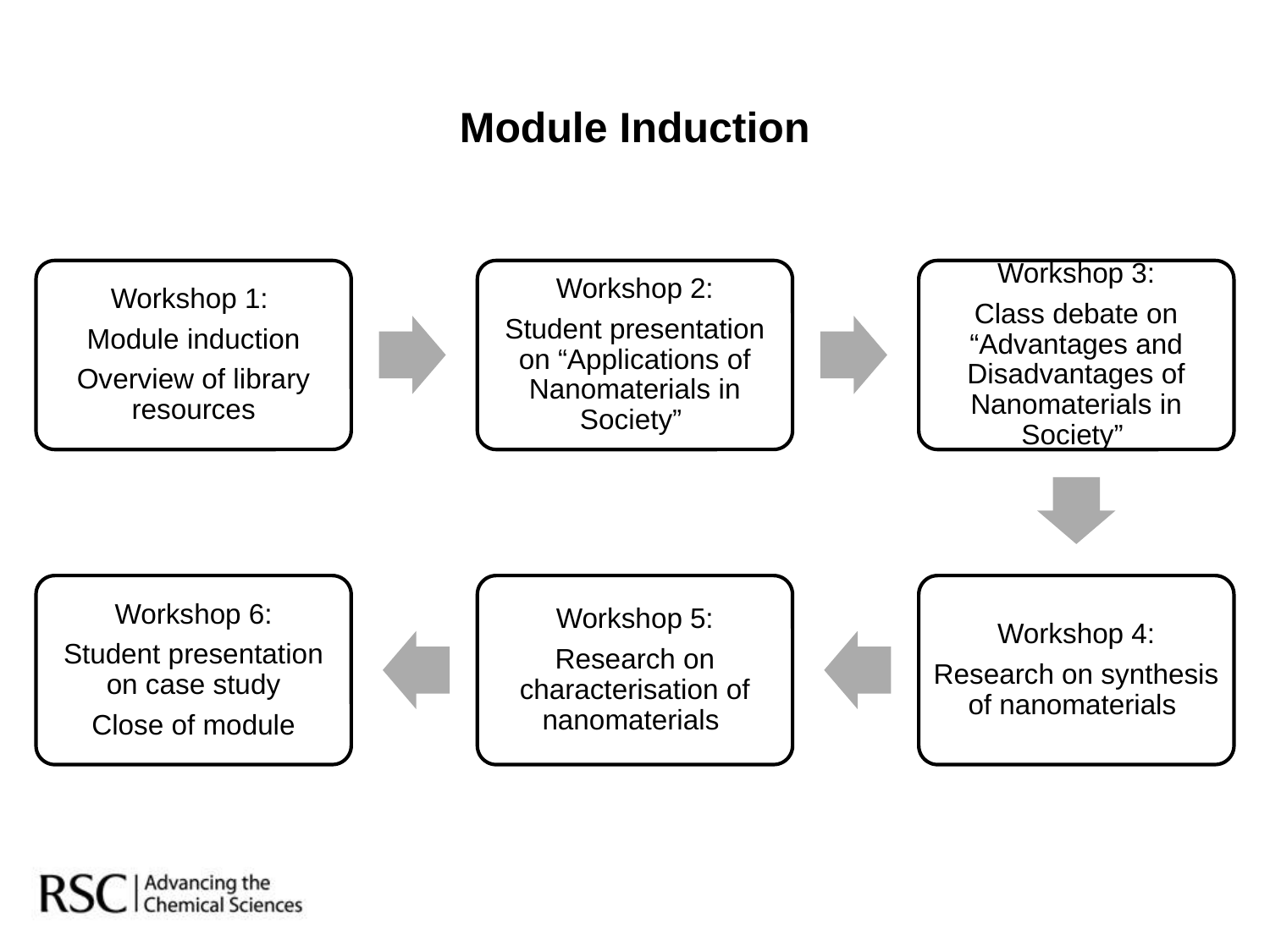

# Module Induction
Workshop 1:
Module induction
Overview of library resources

Workshop 2:
Student presentation on “Applications of Nanomaterials in Society”

Workshop 3:
Class debate on “Advantages and Disadvantages of Nanomaterials in Society”

Workshop 4:
Research on synthesis of nanomaterials

Workshop 5:
Research on characterisation of nanomaterials

Workshop 6:
Student presentation on case study
Close of module